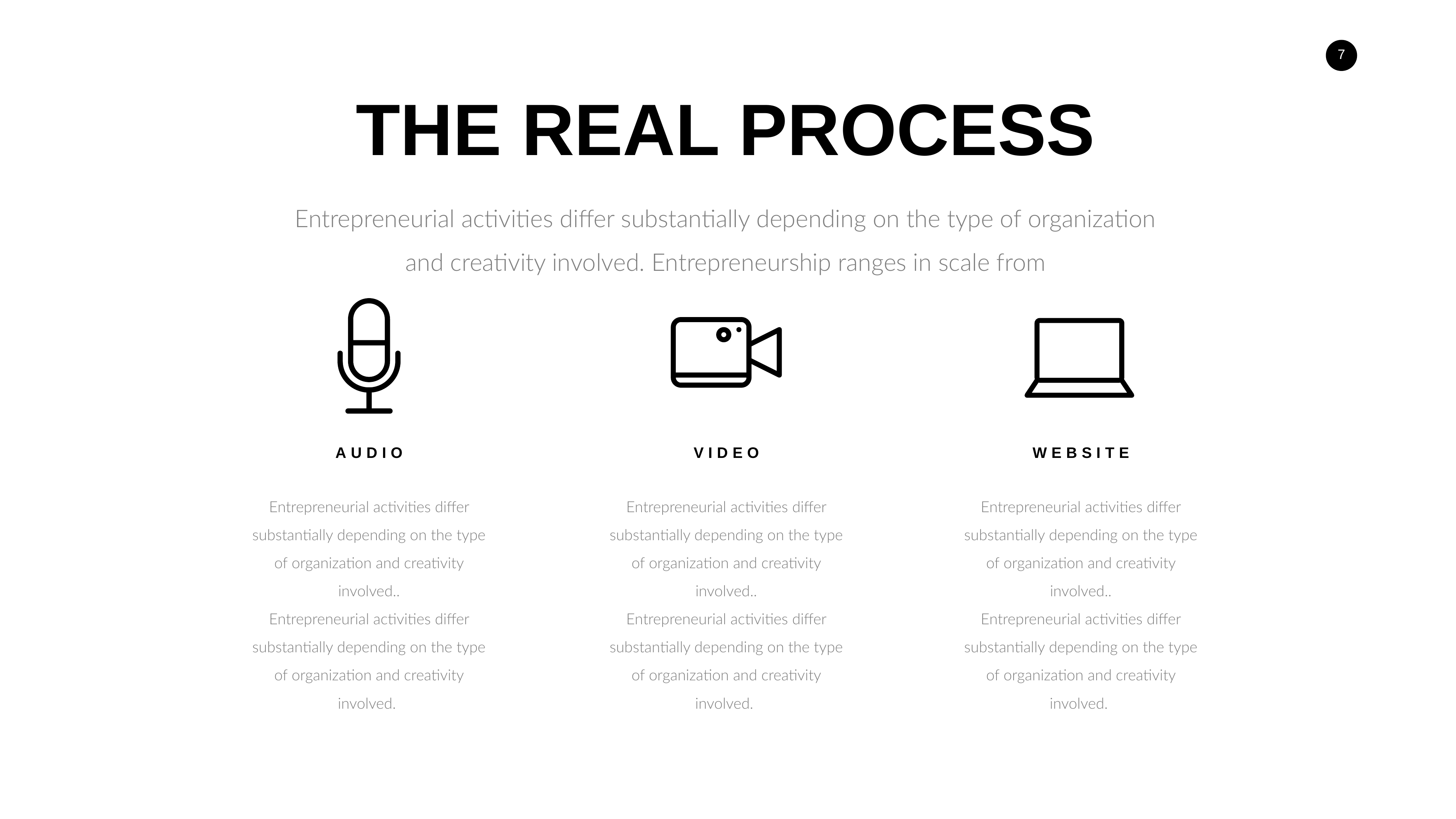

THE REAL PROCESS
Entrepreneurial activities differ substantially depending on the type of organization and creativity involved. Entrepreneurship ranges in scale from

AUDIO
VIDEO
WEBSITE
Entrepreneurial activities differ substantially depending on the type of organization and creativity involved..
Entrepreneurial activities differ substantially depending on the type of organization and creativity involved.
Entrepreneurial activities differ substantially depending on the type of organization and creativity involved..
Entrepreneurial activities differ substantially depending on the type of organization and creativity involved.
Entrepreneurial activities differ substantially depending on the type of organization and creativity involved..
Entrepreneurial activities differ substantially depending on the type of organization and creativity involved.